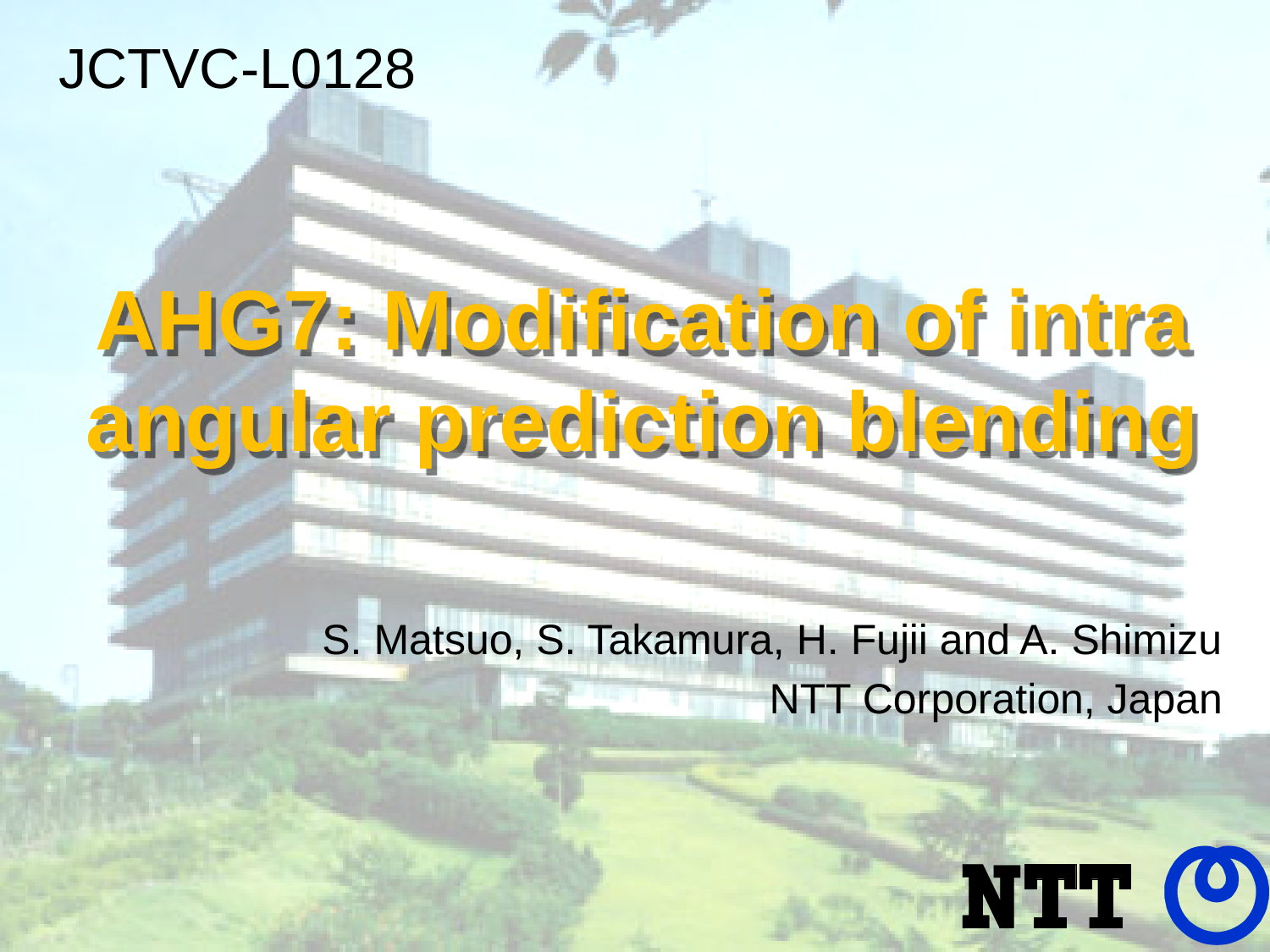

JCTVC-L0128
AHG7: Modification of intra angular prediction blending
S. Matsuo, S. Takamura, H. Fujii and A. Shimizu
NTT Corporation, Japan